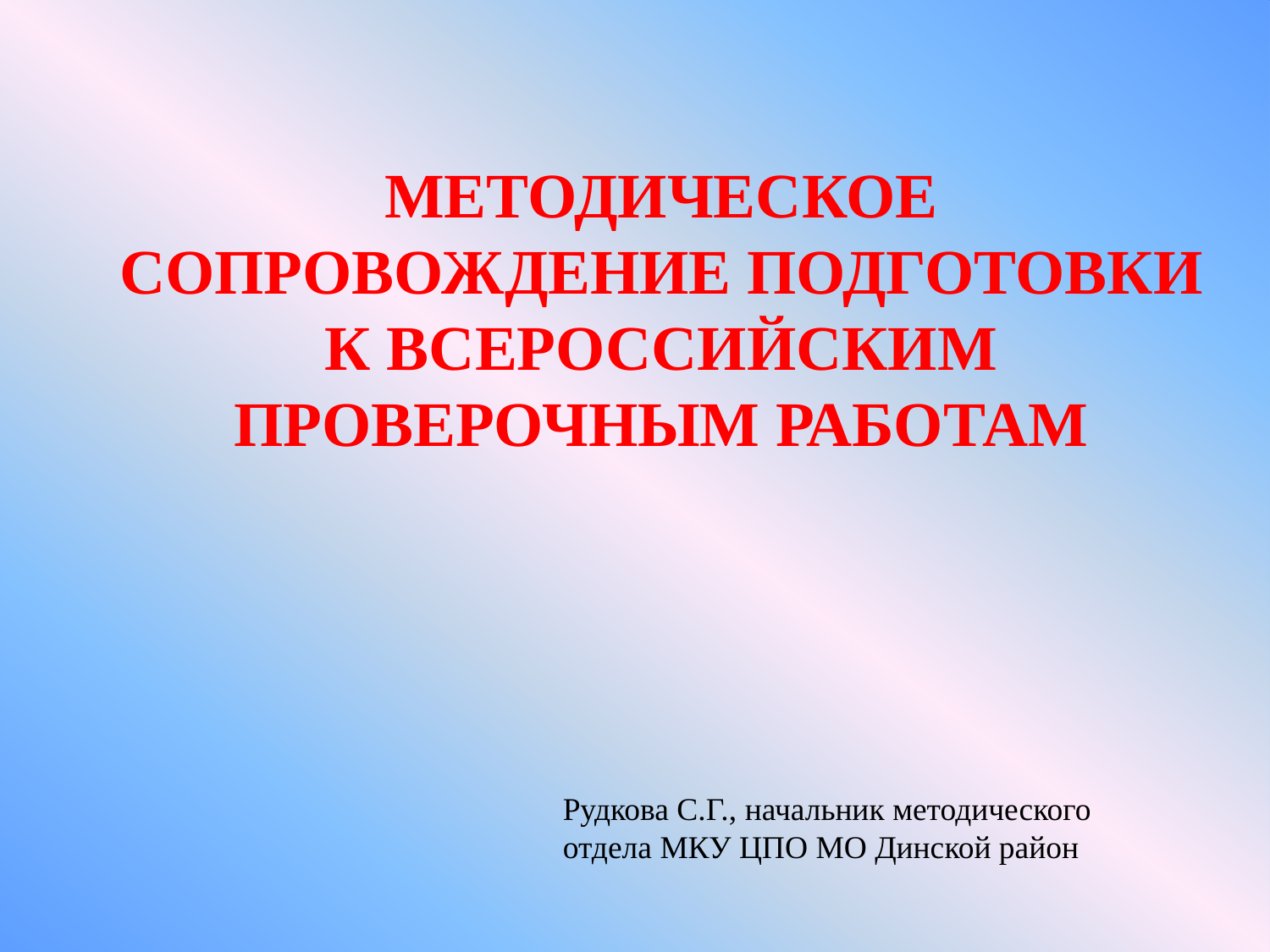

МЕТОДИЧЕСКОЕ СОПРОВОЖДЕНИЕ ПОДГОТОВКИ К ВСЕРОССИЙСКИМ ПРОВЕРОЧНЫМ РАБОТАМ
Рудкова С.Г., начальник методического отдела МКУ ЦПО МО Динской район